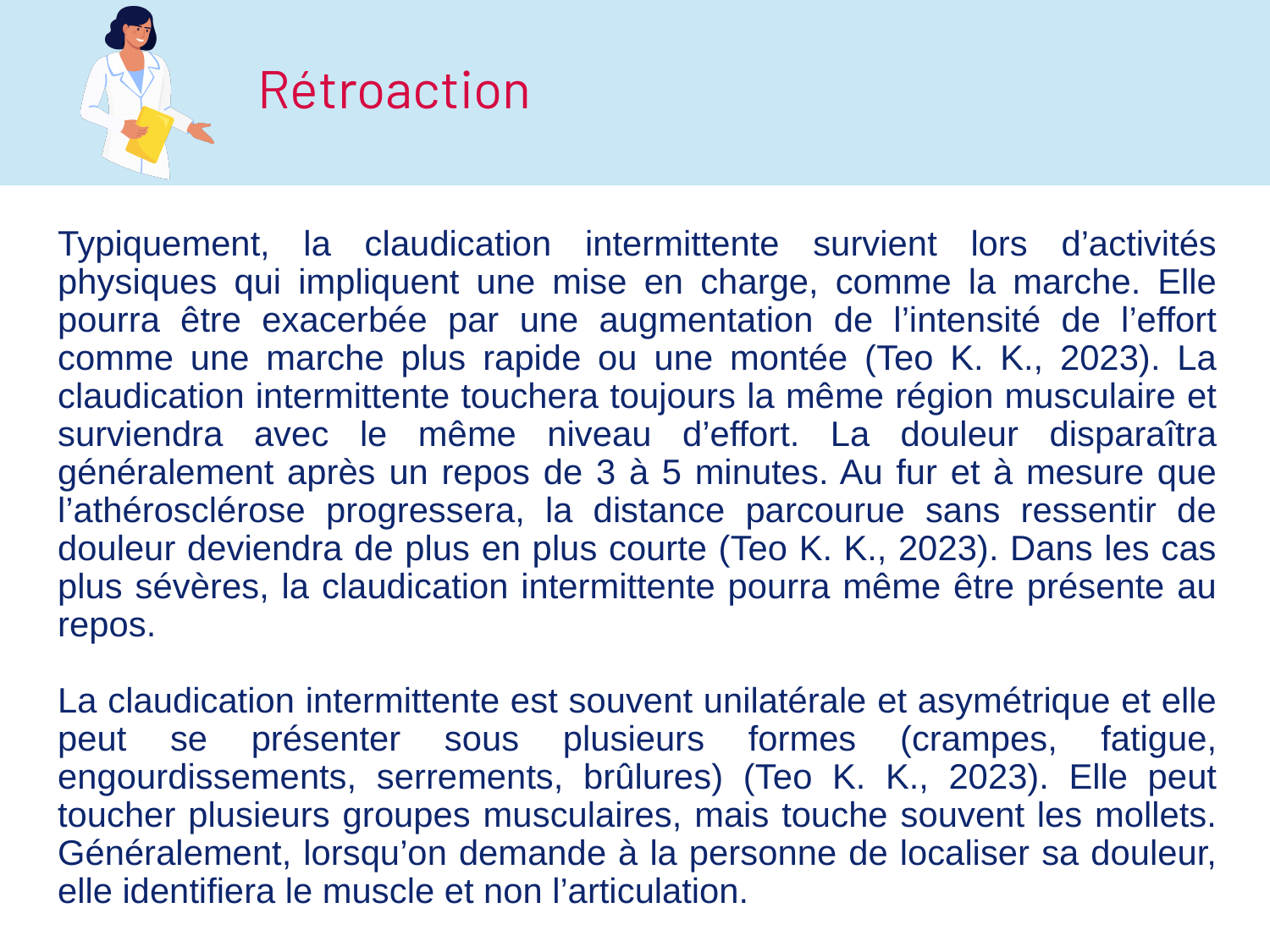

# Rétroaction
Typiquement, la claudication intermittente survient lors d’activités physiques qui impliquent une mise en charge, comme la marche. Elle pourra être exacerbée par une augmentation de l’intensité de l’effort comme une marche plus rapide ou une montée (Teo K. K., 2023). La claudication intermittente touchera toujours la même région musculaire et surviendra avec le même niveau d’effort. La douleur disparaîtra généralement après un repos de 3 à 5 minutes. Au fur et à mesure que l’athérosclérose progressera, la distance parcourue sans ressentir de douleur deviendra de plus en plus courte (Teo K. K., 2023). Dans les cas plus sévères, la claudication intermittente pourra même être présente au repos.

La claudication intermittente est souvent unilatérale et asymétrique et elle peut se présenter sous plusieurs formes (crampes, fatigue, engourdissements, serrements, brûlures) (Teo K. K., 2023). Elle peut toucher plusieurs groupes musculaires, mais touche souvent les mollets. Généralement, lorsqu’on demande à la personne de localiser sa douleur, elle identifiera le muscle et non l’articulation.